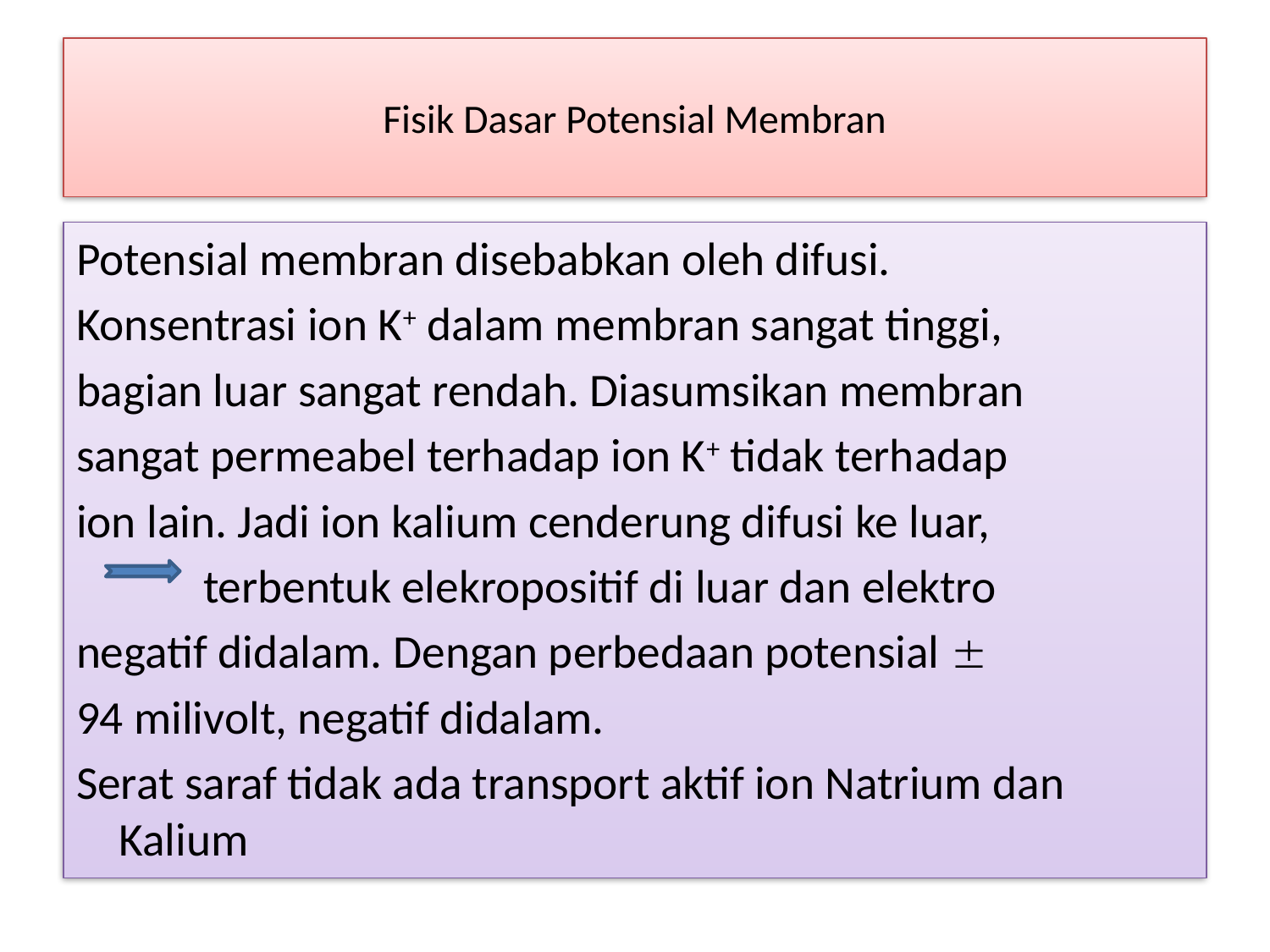

# Fisik Dasar Potensial Membran
Potensial membran disebabkan oleh difusi.
Konsentrasi ion K+ dalam membran sangat tinggi,
bagian luar sangat rendah. Diasumsikan membran
sangat permeabel terhadap ion K+ tidak terhadap
ion lain. Jadi ion kalium cenderung difusi ke luar,
            terbentuk elekropositif di luar dan elektro
negatif didalam. Dengan perbedaan potensial ±
94 milivolt, negatif didalam.
Serat saraf tidak ada transport aktif ion Natrium dan Kalium